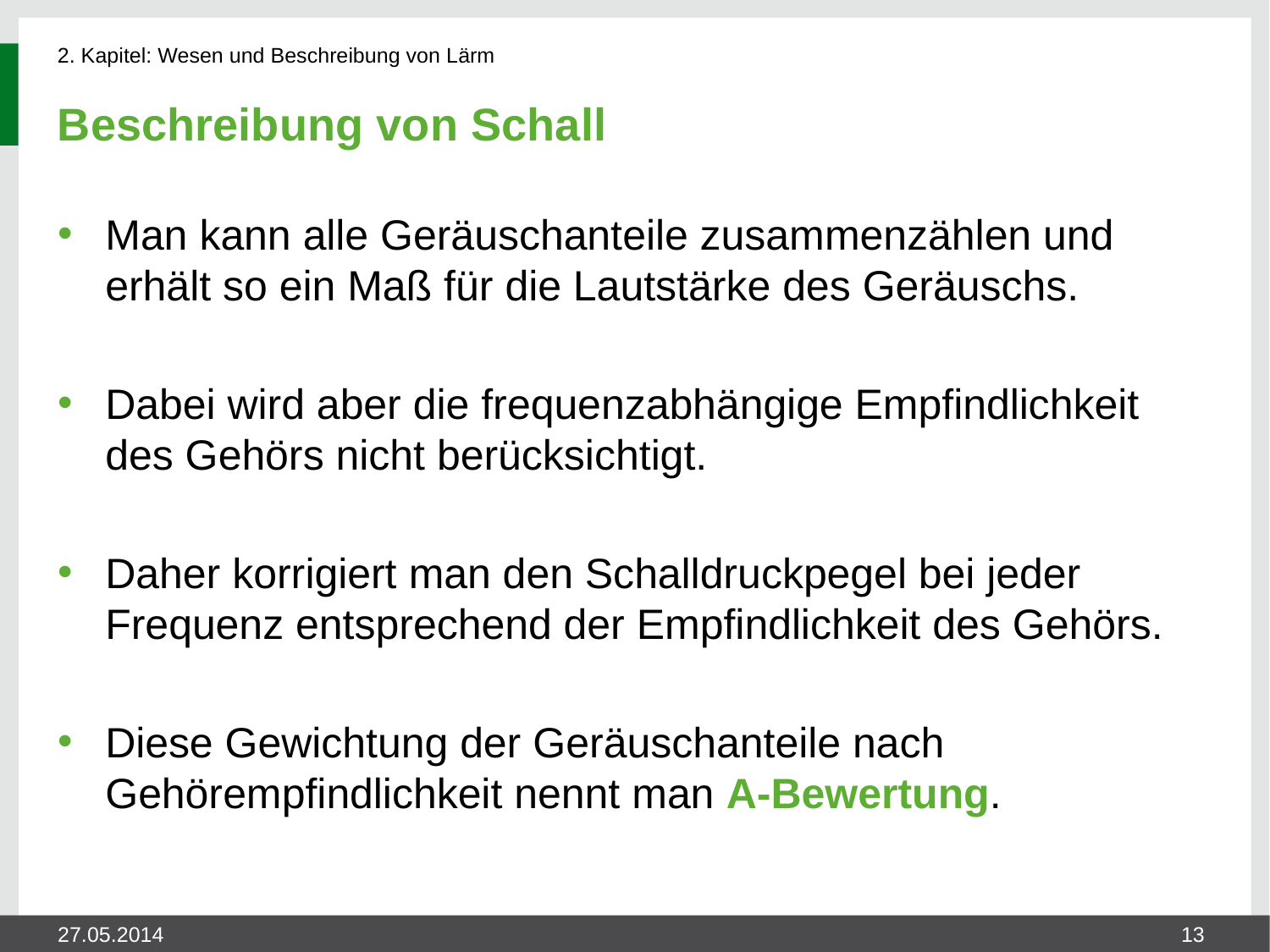

# Beschreibung von Schall
Man kann alle Geräuschanteile zusammenzählen und erhält so ein Maß für die Lautstärke des Geräuschs.

Dabei wird aber die frequenzabhängige Empfindlichkeit des Gehörs nicht berücksichtigt.

Daher korrigiert man den Schalldruckpegel bei jeder Frequenz entsprechend der Empfindlichkeit des Gehörs.

Diese Gewichtung der Geräuschanteile nach Gehörempfindlichkeit nennt man A-Bewertung.

27.05.2014
13